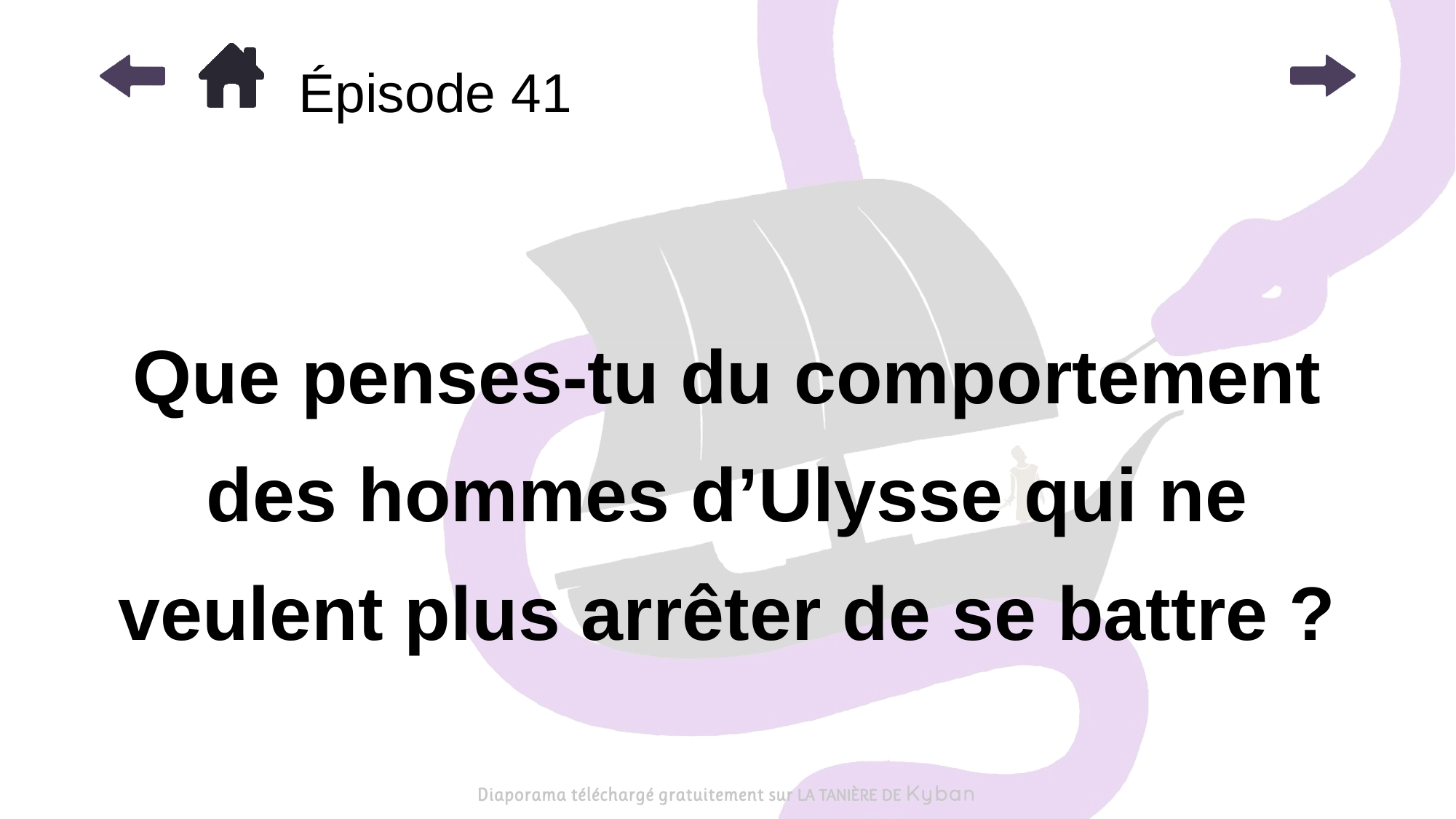

# Épisode 41
Que penses-tu du comportement des hommes d’Ulysse qui ne veulent plus arrêter de se battre ?